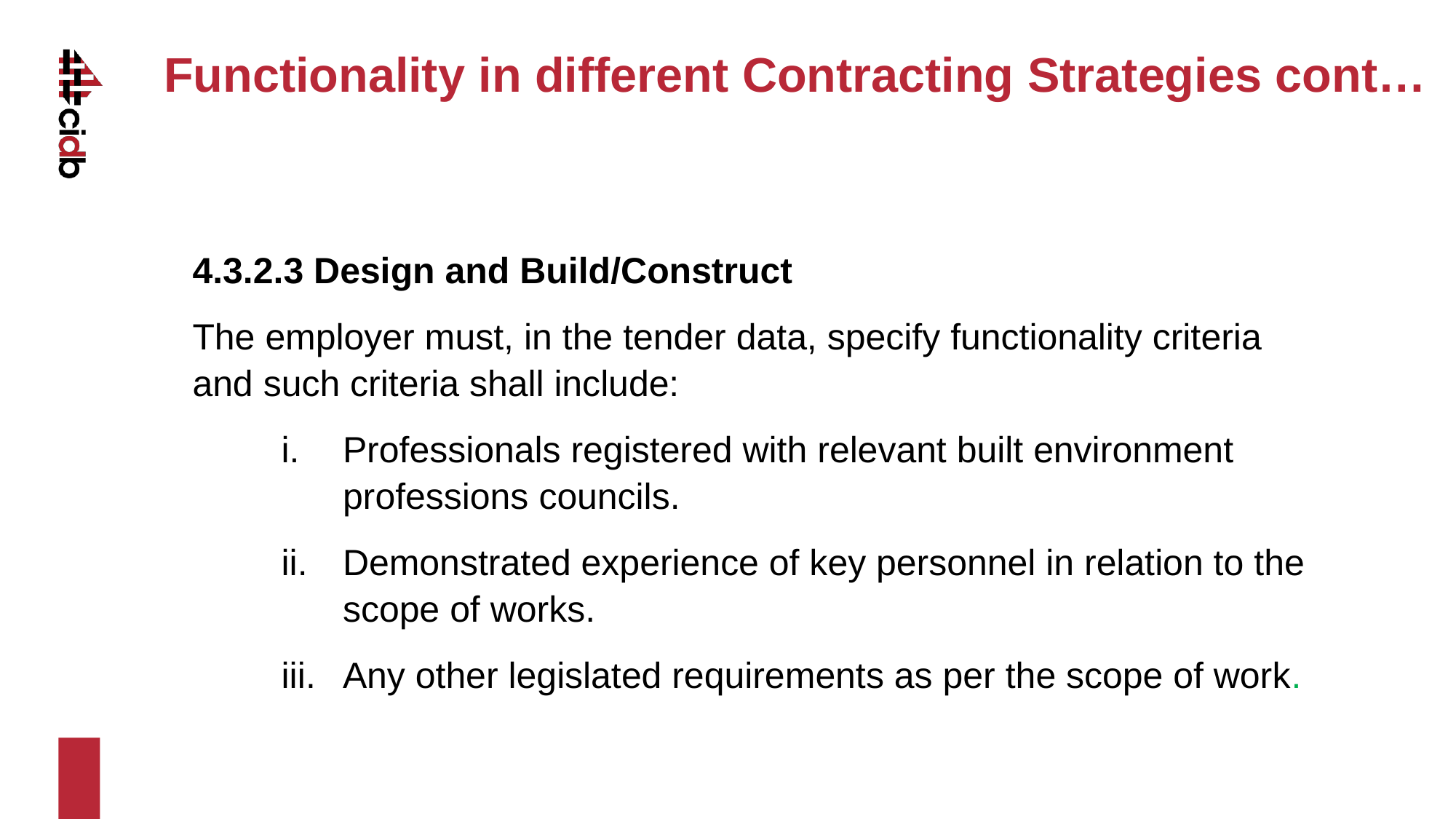

# Functionality in different Contracting Strategies cont…

4.3.2.3 Design and Build/Construct
The employer must, in the tender data, specify functionality criteria and such criteria shall include:
Professionals registered with relevant built environment professions councils.
Demonstrated experience of key personnel in relation to the scope of works.
Any other legislated requirements as per the scope of work.